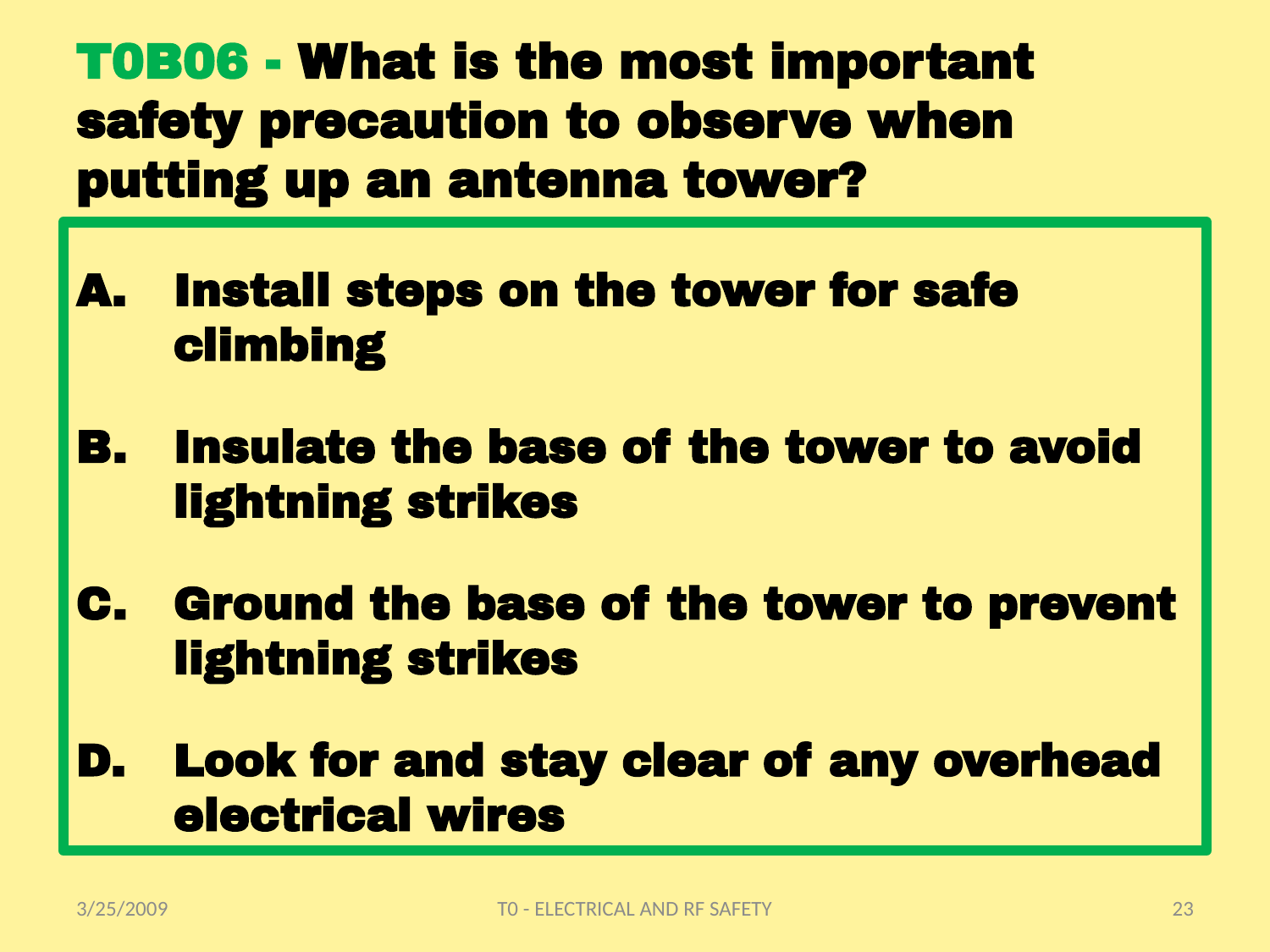

# T0B06 - What is the most important safety precaution to observe when putting up an antenna tower?

Install steps on the tower for safe climbing

Insulate the base of the tower to avoid lightning strikes

Ground the base of the tower to prevent lightning strikes

Look for and stay clear of any overhead electrical wires
3/25/2009
T0 - ELECTRICAL AND RF SAFETY
23